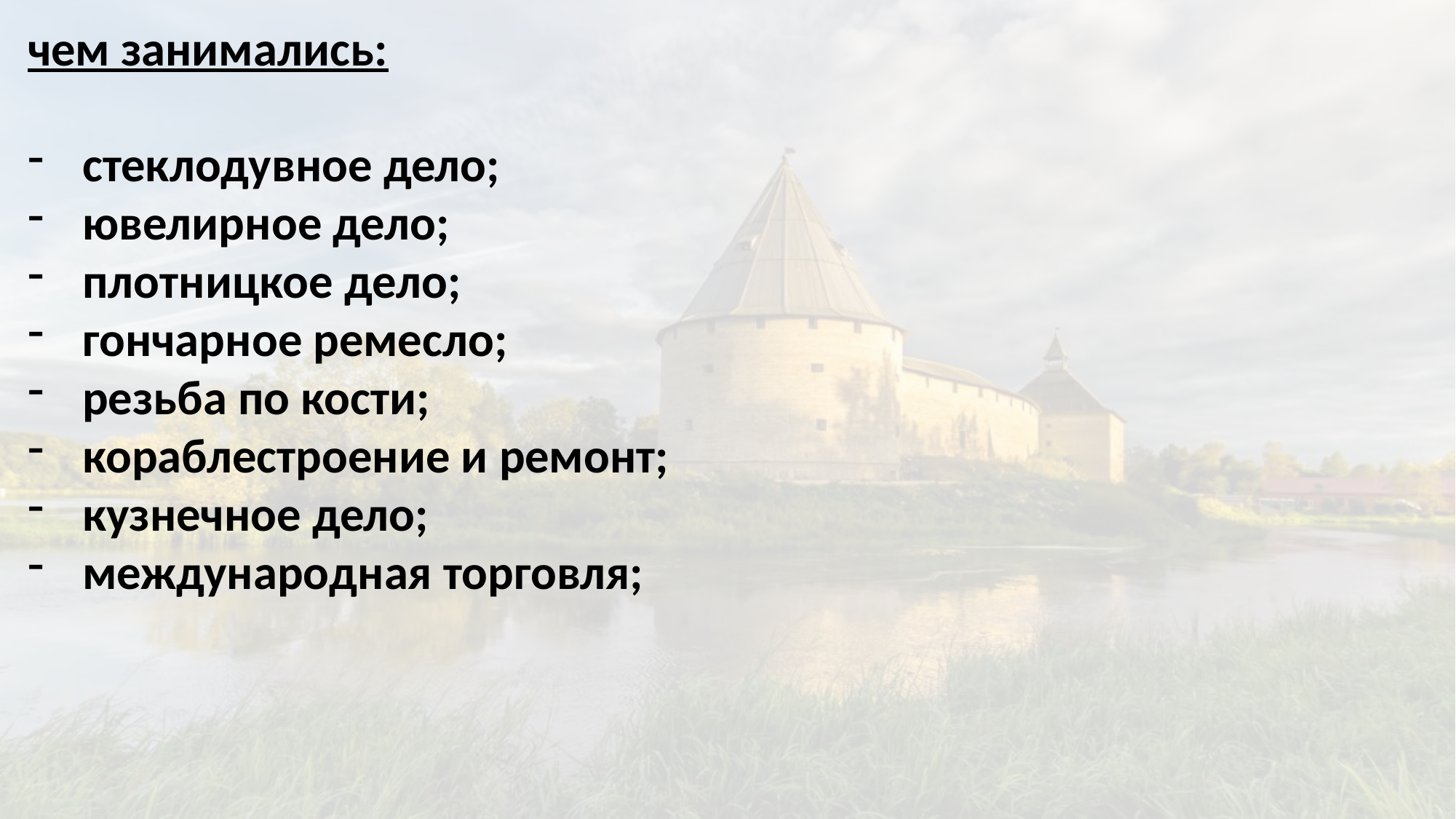

чем занимались:

стеклодувное дело;
ювелирное дело;
плотницкое дело;
гончарное ремесло;
резьба по кости;
кораблестроение и ремонт;
кузнечное дело;
международная торговля;